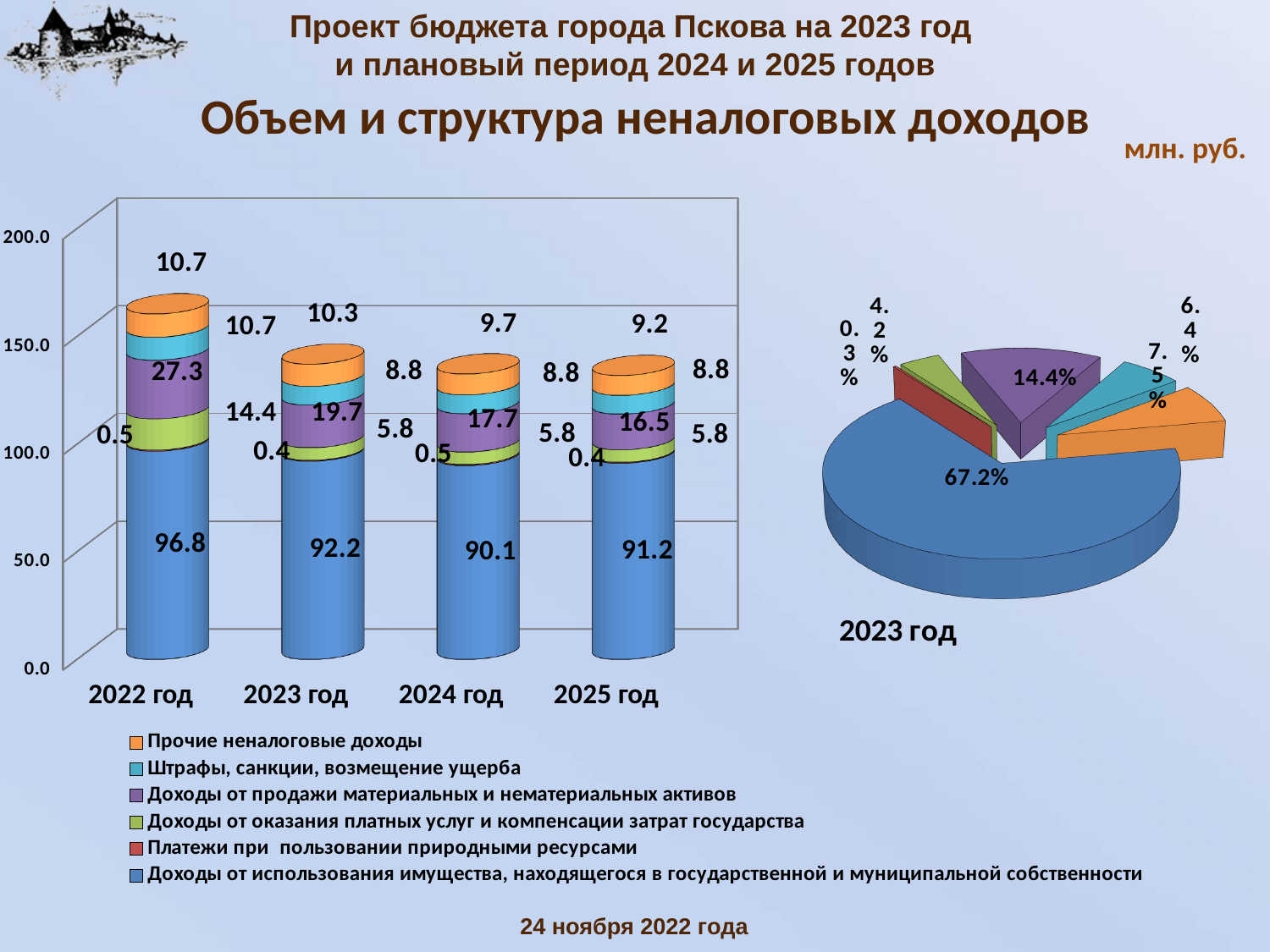

Проект бюджета города Пскова на 2023 год
и плановый период 2024 и 2025 годов
Объем и структура неналоговых доходов
млн. руб.

[unsupported chart]

[unsupported chart]

24 ноября 2022 года